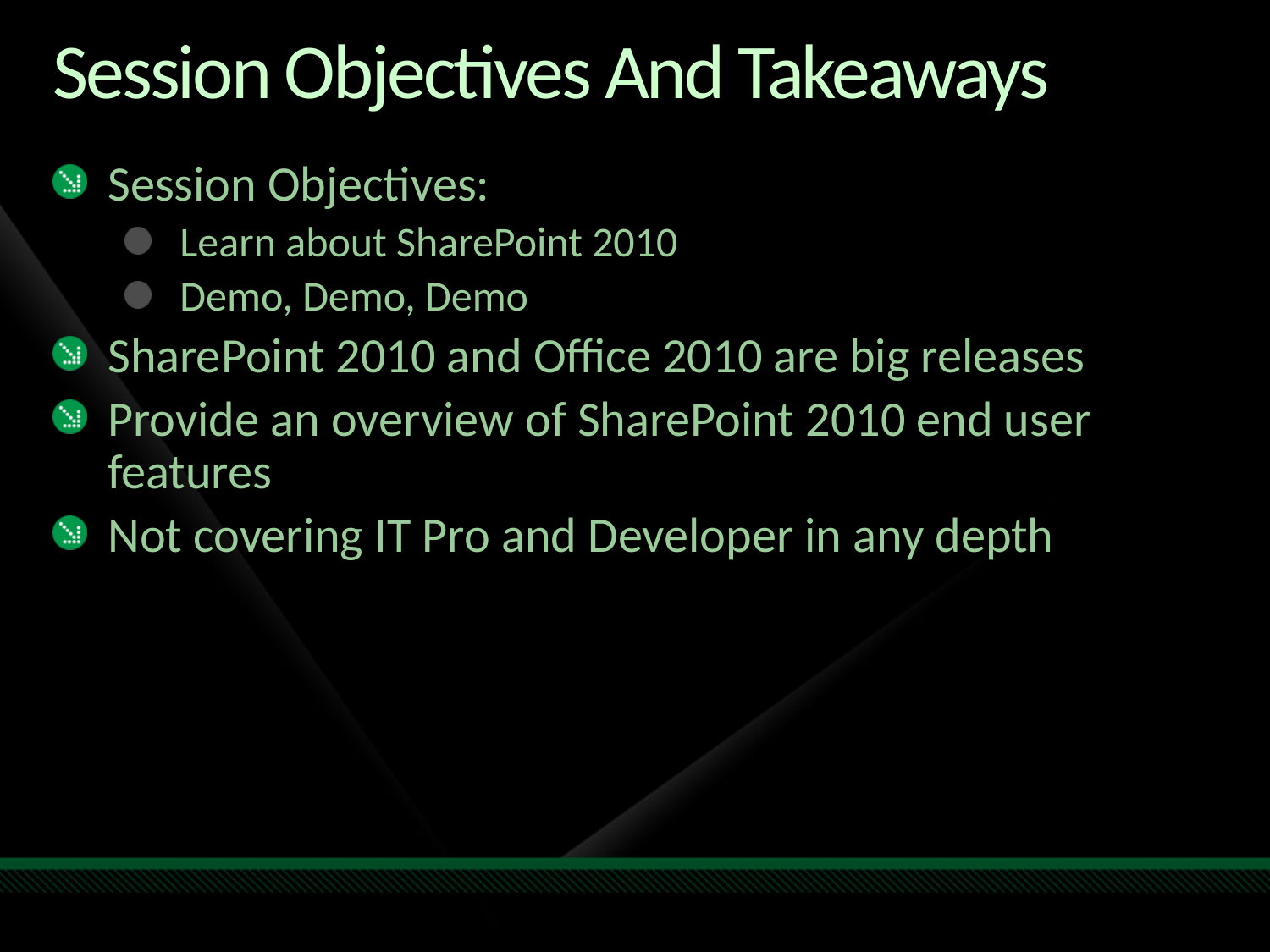

# Session Objectives And Takeaways
Session Objectives:
Learn about SharePoint 2010
Demo, Demo, Demo
SharePoint 2010 and Office 2010 are big releases
Provide an overview of SharePoint 2010 end user features
Not covering IT Pro and Developer in any depth